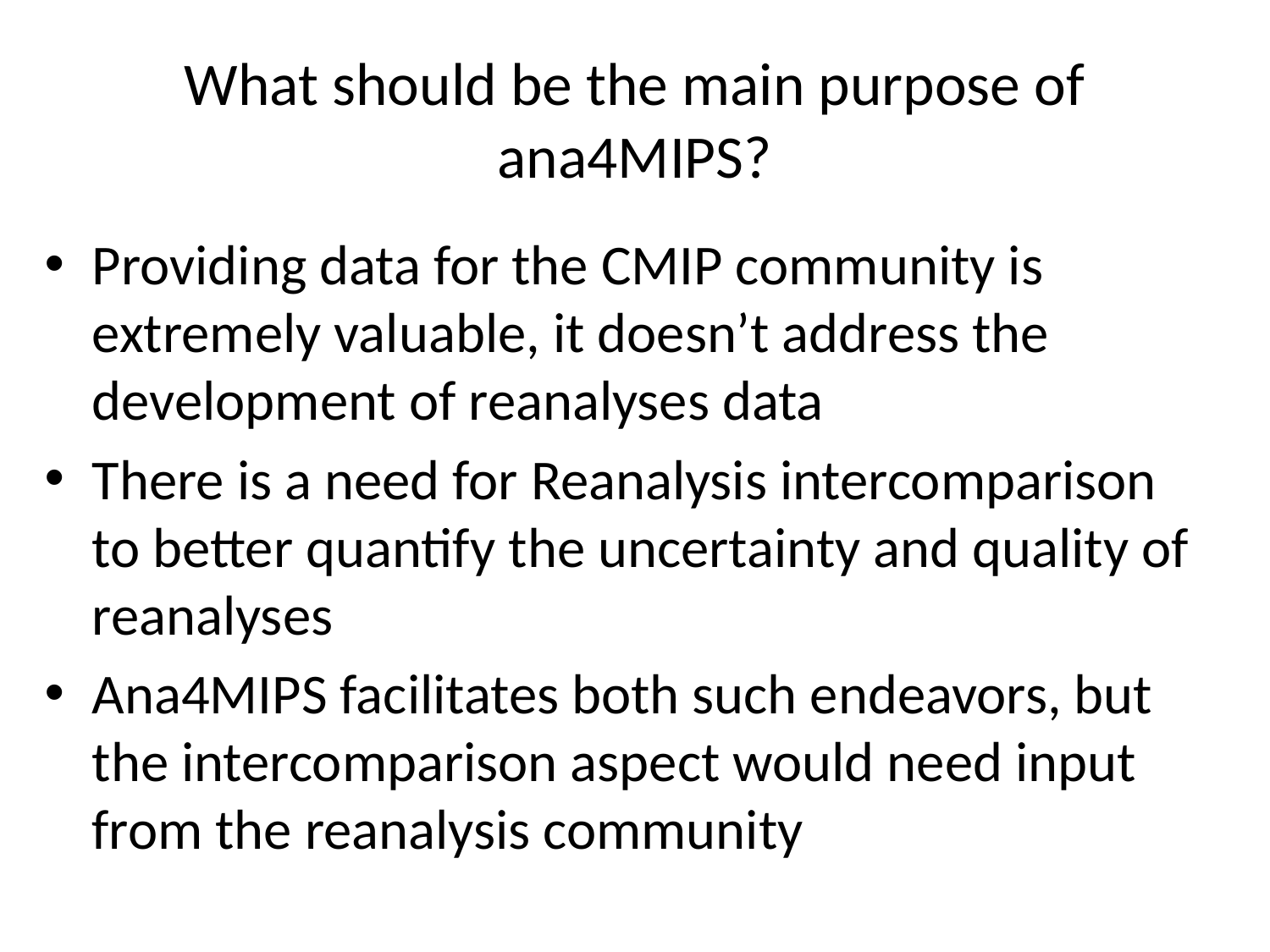

# What should be the main purpose of ana4MIPS?
Providing data for the CMIP community is extremely valuable, it doesn’t address the development of reanalyses data
There is a need for Reanalysis intercomparison to better quantify the uncertainty and quality of reanalyses
Ana4MIPS facilitates both such endeavors, but the intercomparison aspect would need input from the reanalysis community